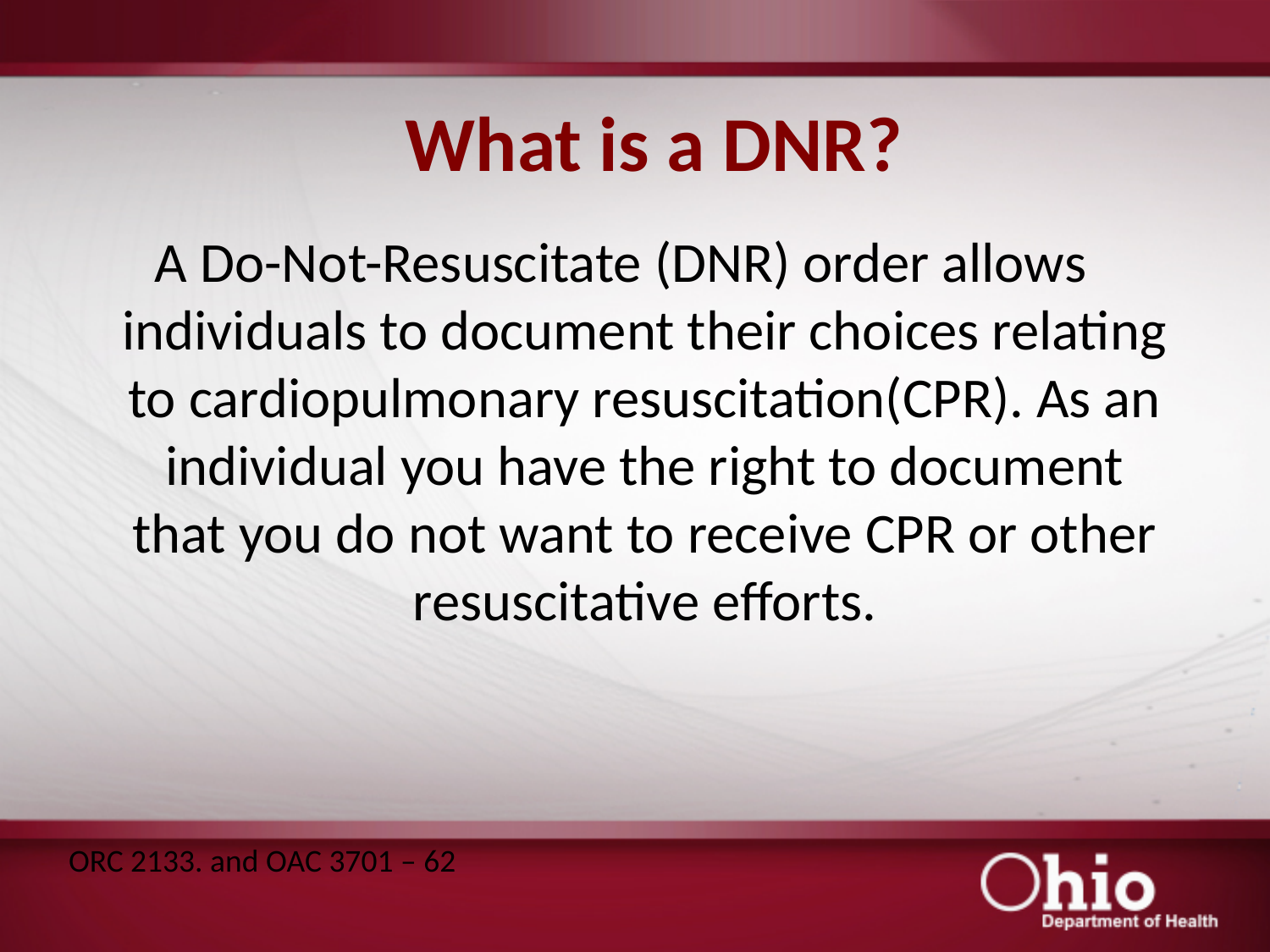

# What is a DNR?
A Do-Not-Resuscitate (DNR) order allows individuals to document their choices relating to cardiopulmonary resuscitation(CPR). As an individual you have the right to document that you do not want to receive CPR or other resuscitative efforts.

ORC 2133. and OAC 3701 – 62